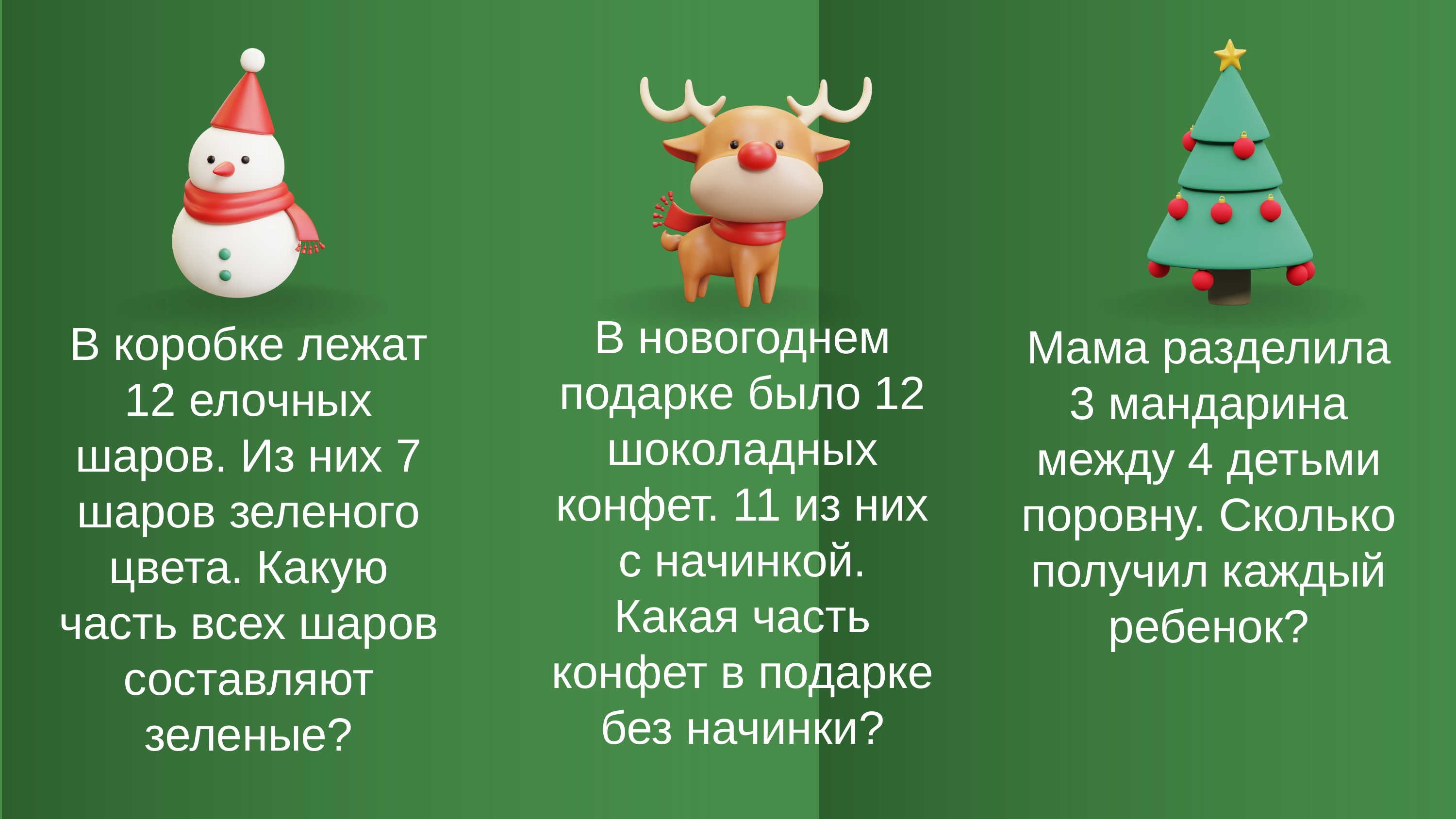

В новогоднем подарке было 12 шоколадных конфет. 11 из них с начинкой. Какая часть конфет в подарке без начинки?
В коробке лежат 12 елочных шаров. Из них 7 шаров зеленого цвета. Какую часть всех шаров составляют зеленые?
Мама разделила 3 мандарина между 4 детьми поровну. Сколько получил каждый ребенок?